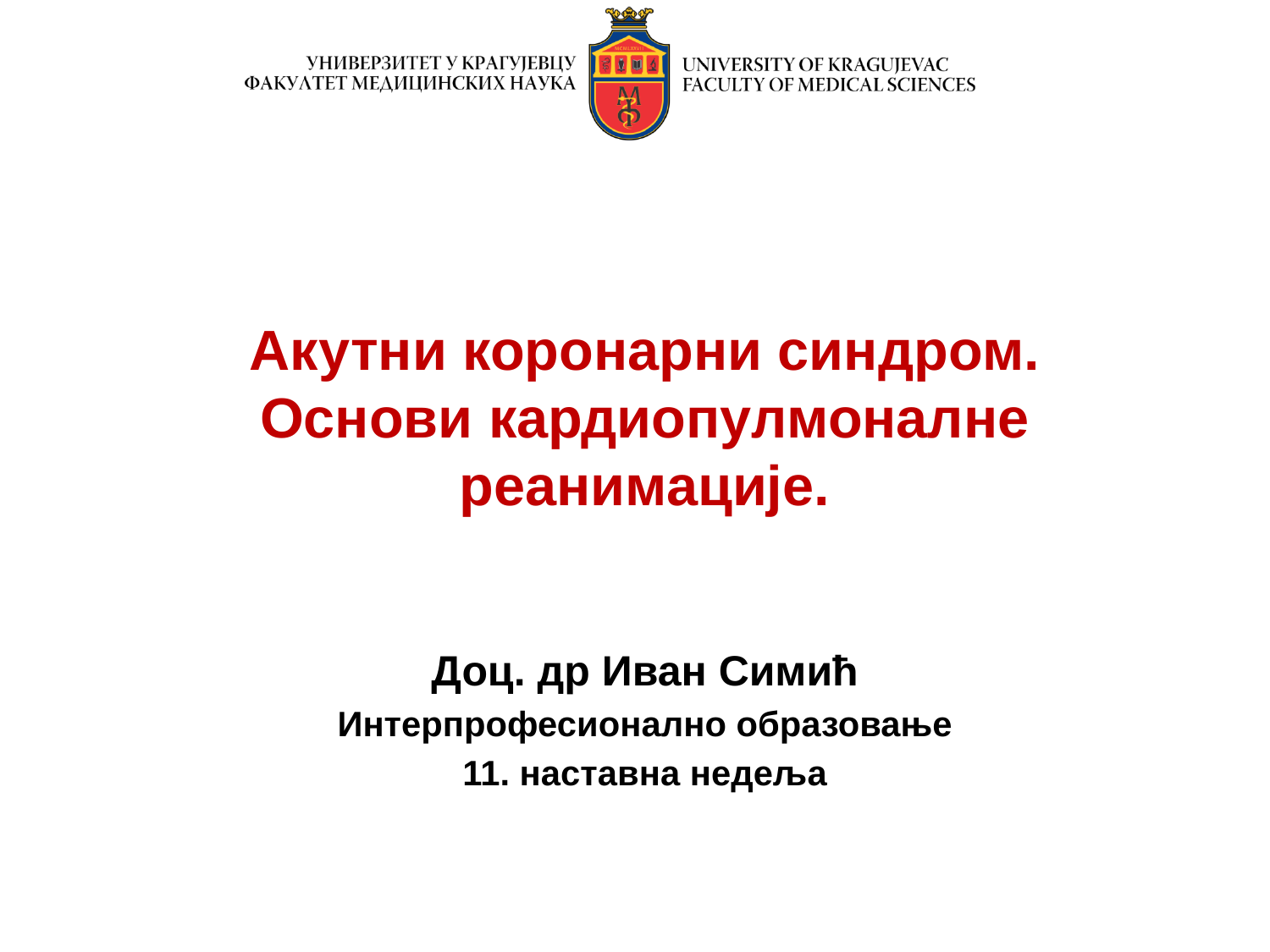

Акутни коронарни синдром. Основи кардиопулмоналне реанимације.

Доц. др Иван Симић
Интерпрофесионално образовање
11. наставна недеља